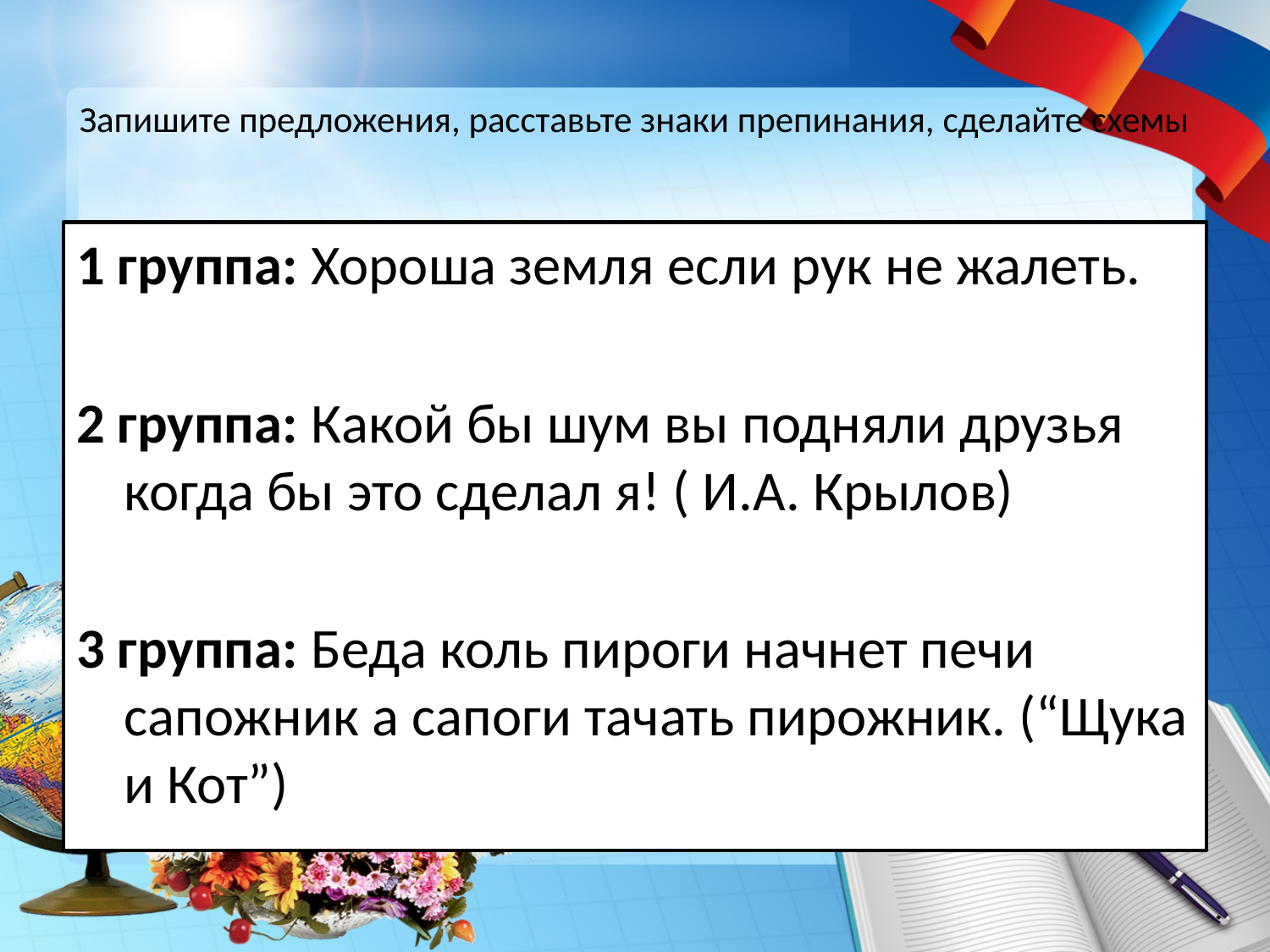

# Запишите предложения, расставьте знаки препинания, сделайте схемы
1 группа: Хороша земля если рук не жалеть.

2 группа: Какой бы шум вы подняли друзья когда бы это сделал я! ( И.А. Крылов)

3 группа: Беда коль пироги начнет печи сапожник а сапоги тачать пирожник. (“Щука и Кот”)